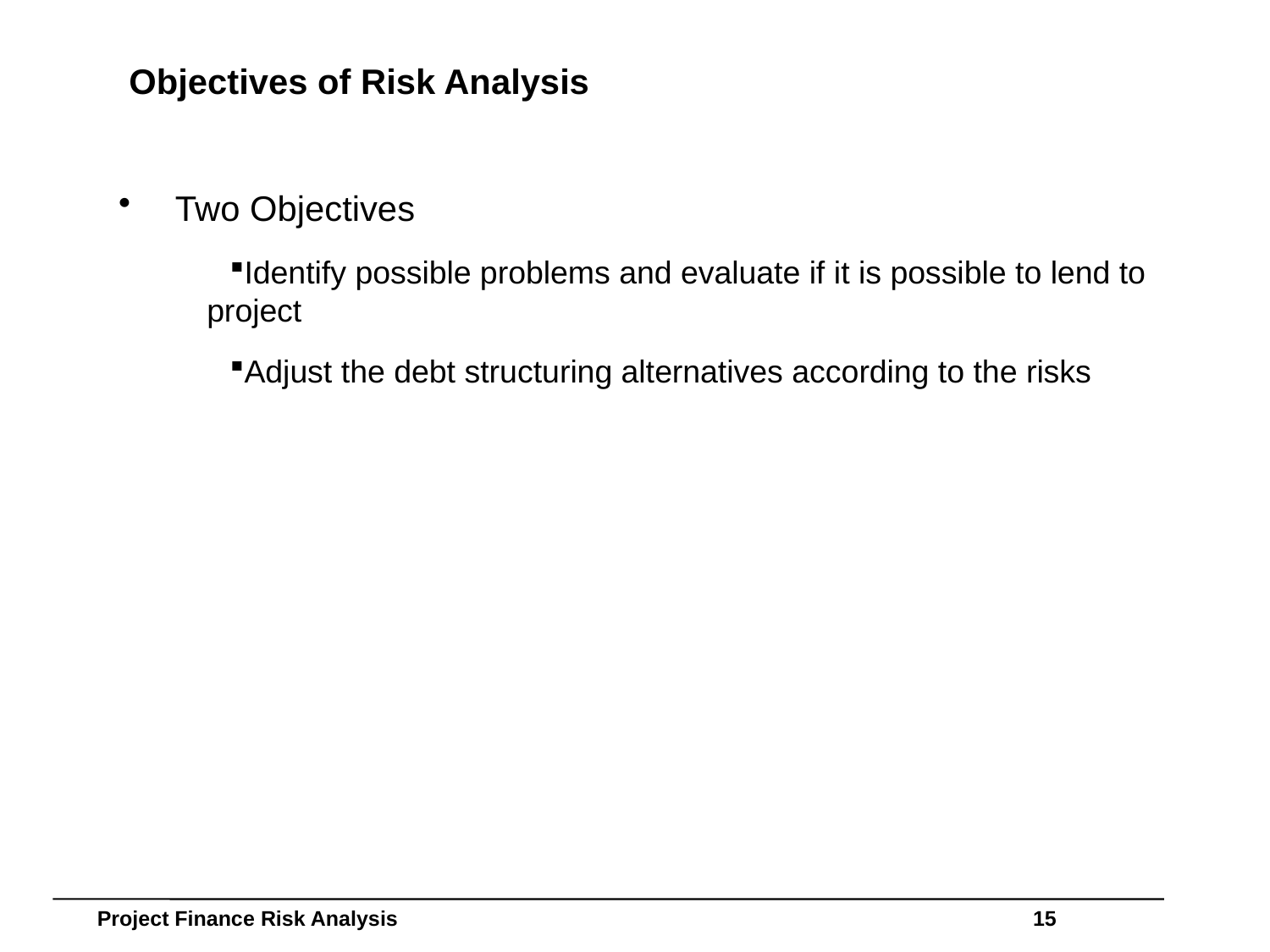

# Objectives of Risk Analysis
Two Objectives
Identify possible problems and evaluate if it is possible to lend to project
Adjust the debt structuring alternatives according to the risks